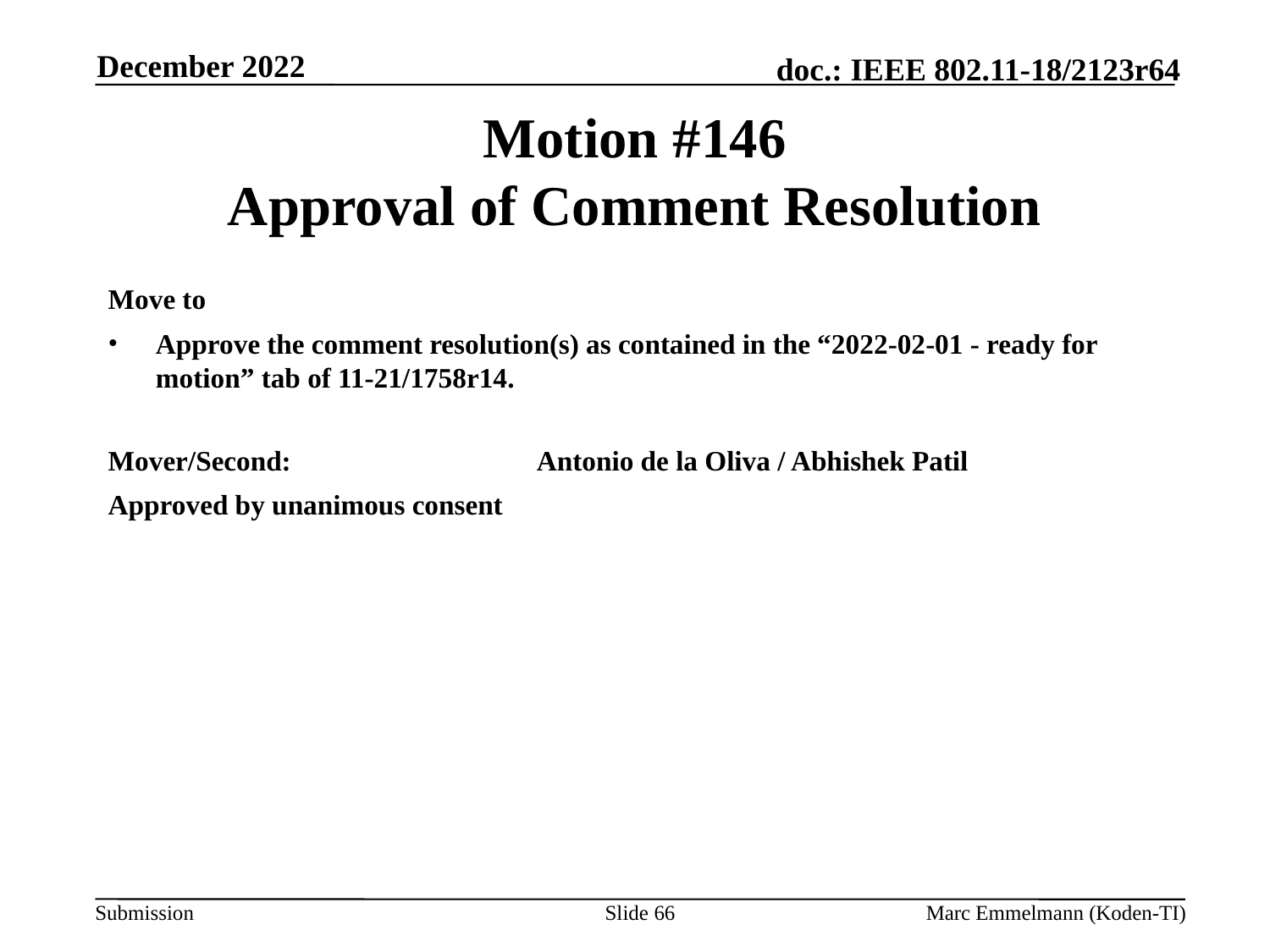

December 2022
# Motion #146 Approval of Comment Resolution
Move to
Approve the comment resolution(s) as contained in the “2022-02-01 - ready for motion” tab of 11-21/1758r14.

Mover/Second:		Antonio de la Oliva / Abhishek Patil
Approved by unanimous consent

Slide 66
Marc Emmelmann (Koden-TI)